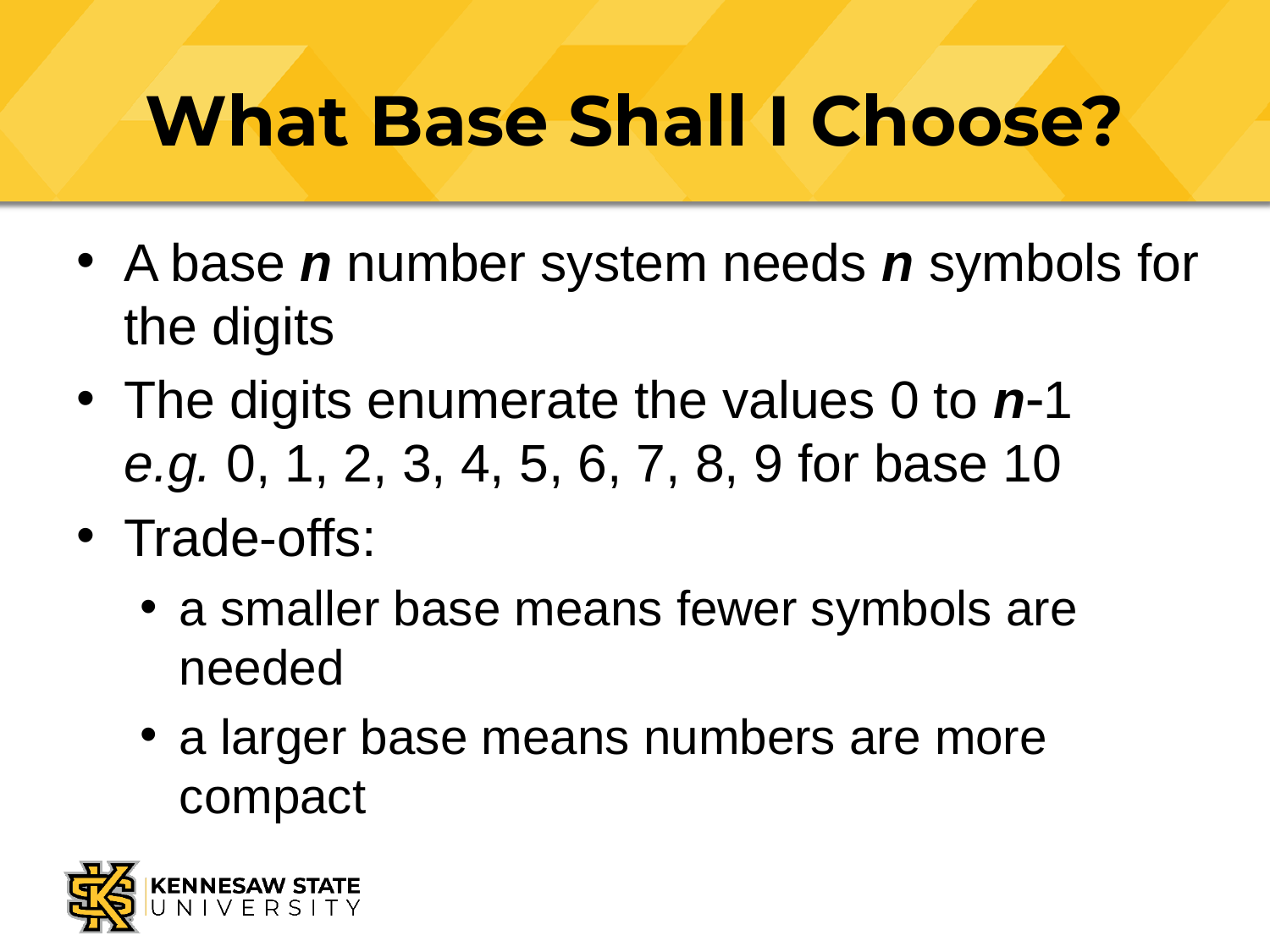

# What Base Shall I Choose?
A base n number system needs n symbols for the digits
The digits enumerate the values 0 to n−1
e.g. 0, 1, 2, 3, 4, 5, 6, 7, 8, 9 for base 10
Trade-offs:
a smaller base means fewer symbols are needed
a larger base means numbers are more compact